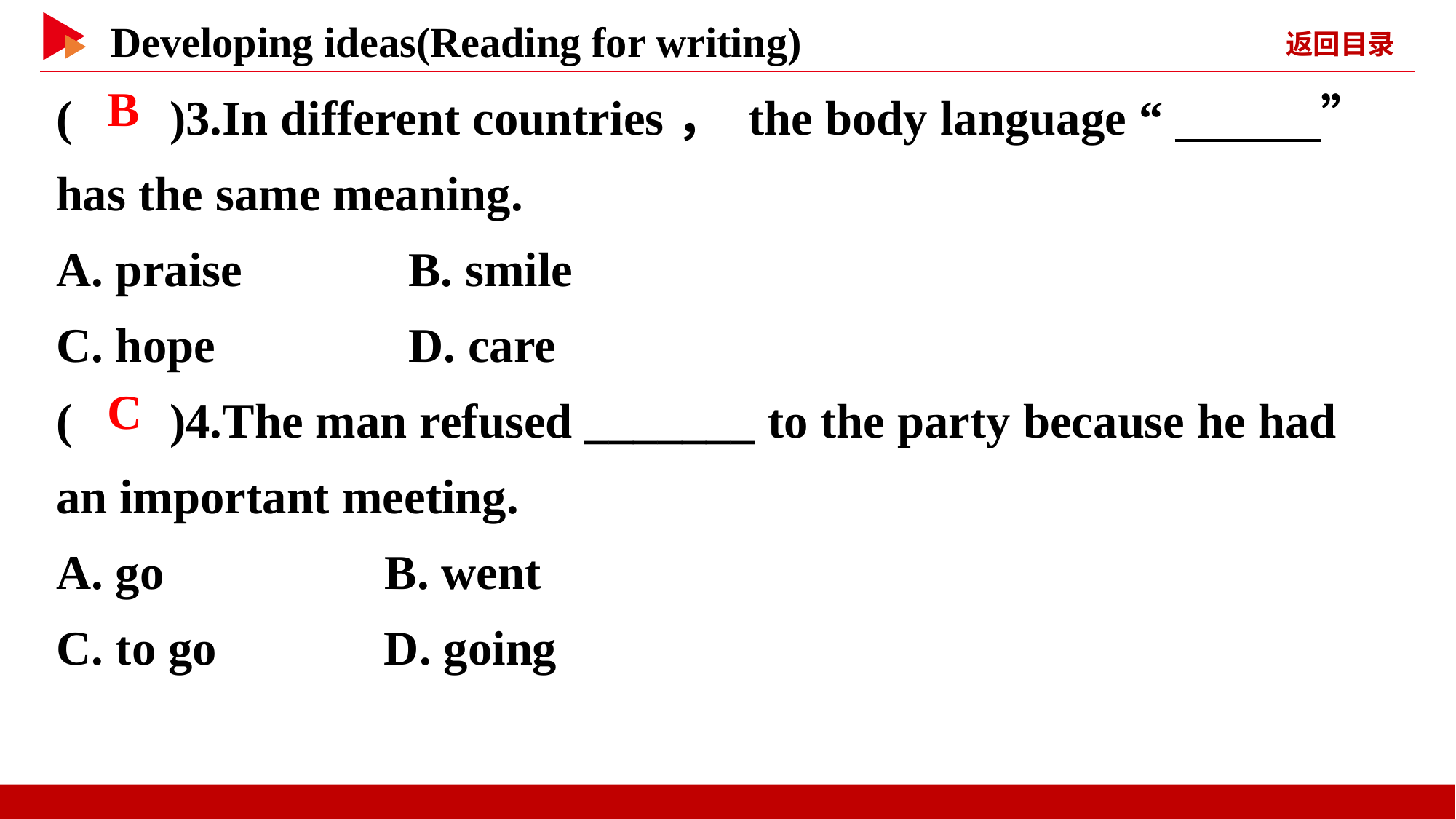

(        )3.In different countries， the body language “　　　” has the same meaning.
A. praise	           B. smile
C. hope	           D. care
(        )4.The man refused _______ to the party because he had an important meeting.
A. go	                  B. went
C. to go	         D. going

   B
   C